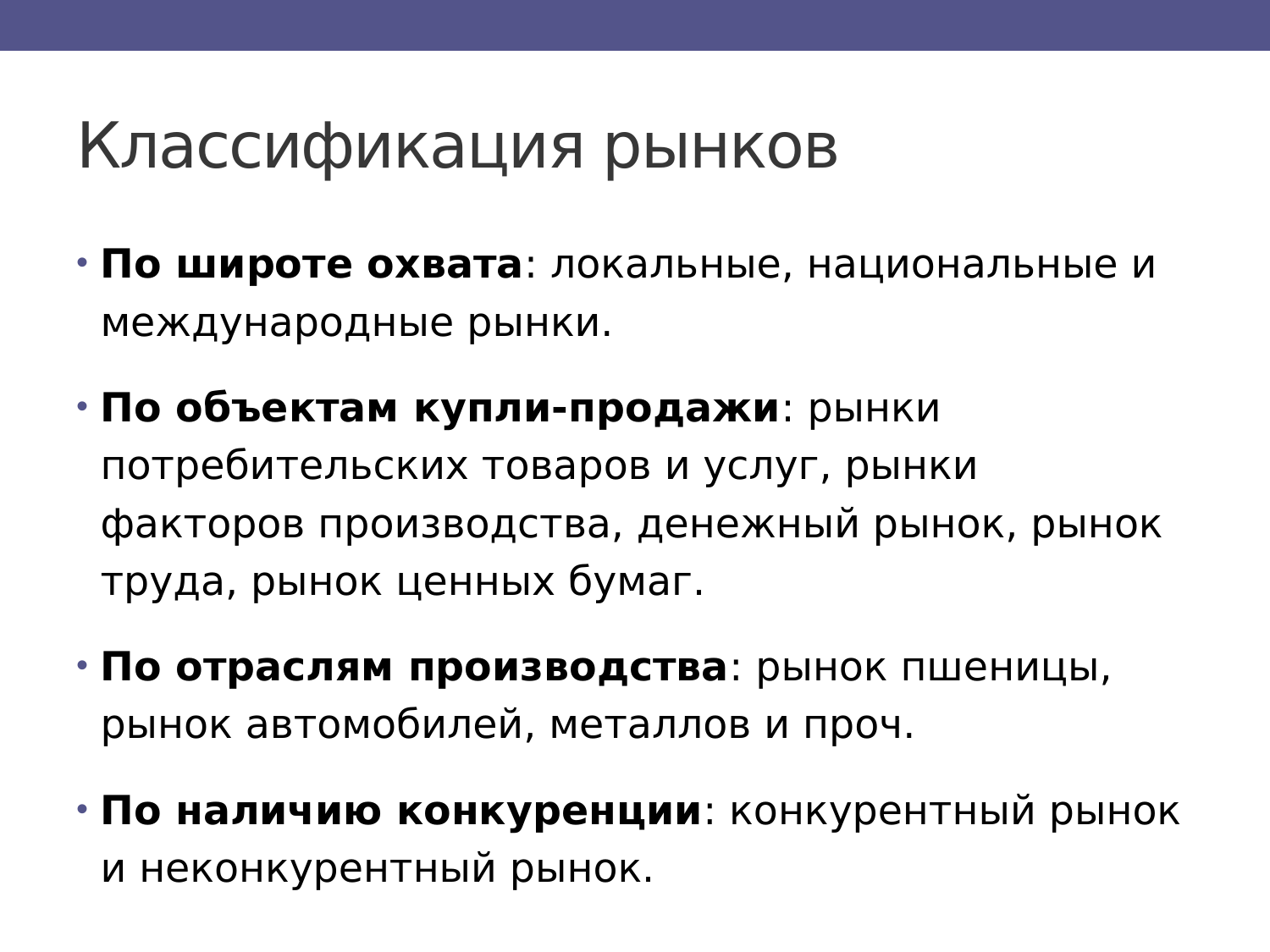

# Классификация рынков
По широте охвата: локальные, национальные и международные рынки.
По объектам купли-продажи: рынки потребительских товаров и услуг, рынки факторов производства, денежный рынок, рынок труда, рынок ценных бумаг.
По отраслям производства: рынок пшеницы, рынок автомобилей, металлов и проч.
По наличию конкуренции: конкурентный рынок и неконкурентный рынок.